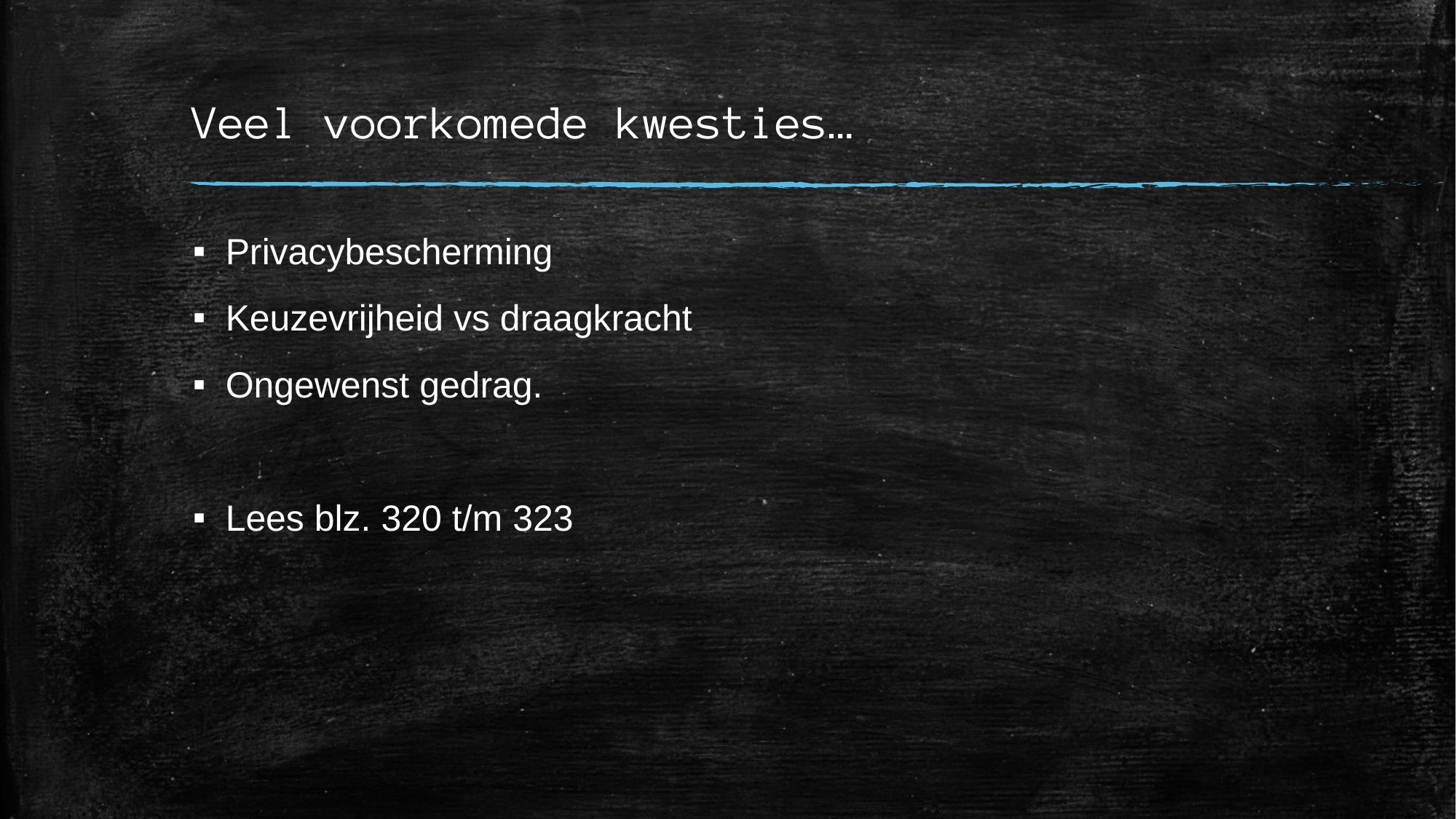

# Veel voorkomede kwesties…
Privacybescherming
Keuzevrijheid vs draagkracht
Ongewenst gedrag.

Lees blz. 320 t/m 323